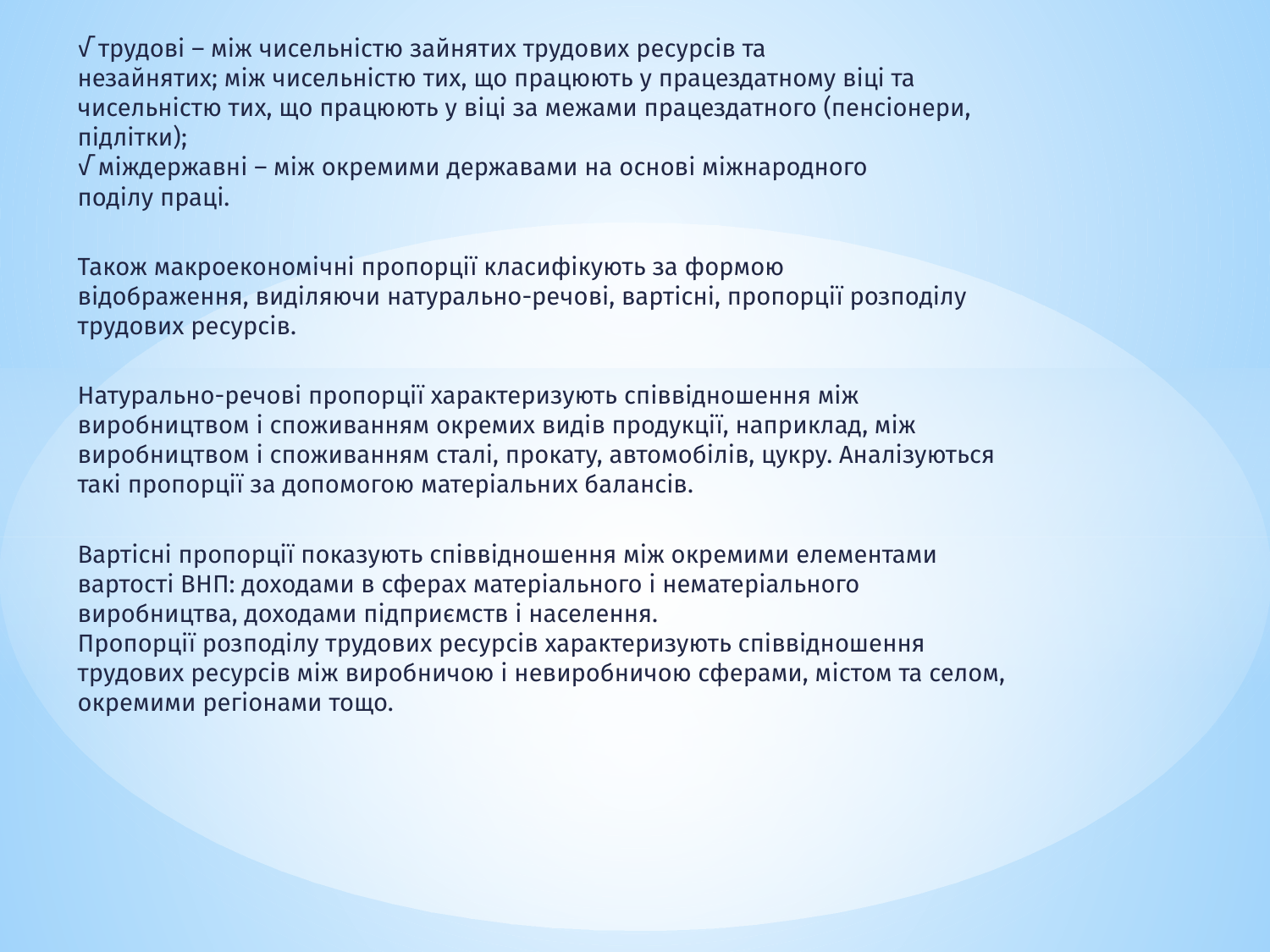

√ трудові – між чисельністю зайнятих трудових ресурсів та
незайнятих; між чисельністю тих, що працюють у працездатному віці та
чисельністю тих, що працюють у віці за межами працездатного (пенсіонери,
підлітки);
√ міждержавні – між окремими державами на основі міжнародного
поділу праці.
Також макроекономічні пропорції класифікують за формою
відображення, виділяючи натурально-речові, вартісні, пропорції розподілу
трудових ресурсів.
Натурально-речові пропорції характеризують співвідношення між
виробництвом і споживанням окремих видів продукції, наприклад, між
виробництвом і споживанням сталі, прокату, автомобілів, цукру. Аналізуються
такі пропорції за допомогою матеріальних балансів.
Вартісні пропорції показують співвідношення між окремими елементами
вартості ВНП: доходами в сферах матеріального і нематеріального
виробництва, доходами підприємств і населення.
Пропорції розподілу трудових ресурсів характеризують співвідношення
трудових ресурсів між виробничою і невиробничою сферами, містом та селом,
окремими регіонами тощо.